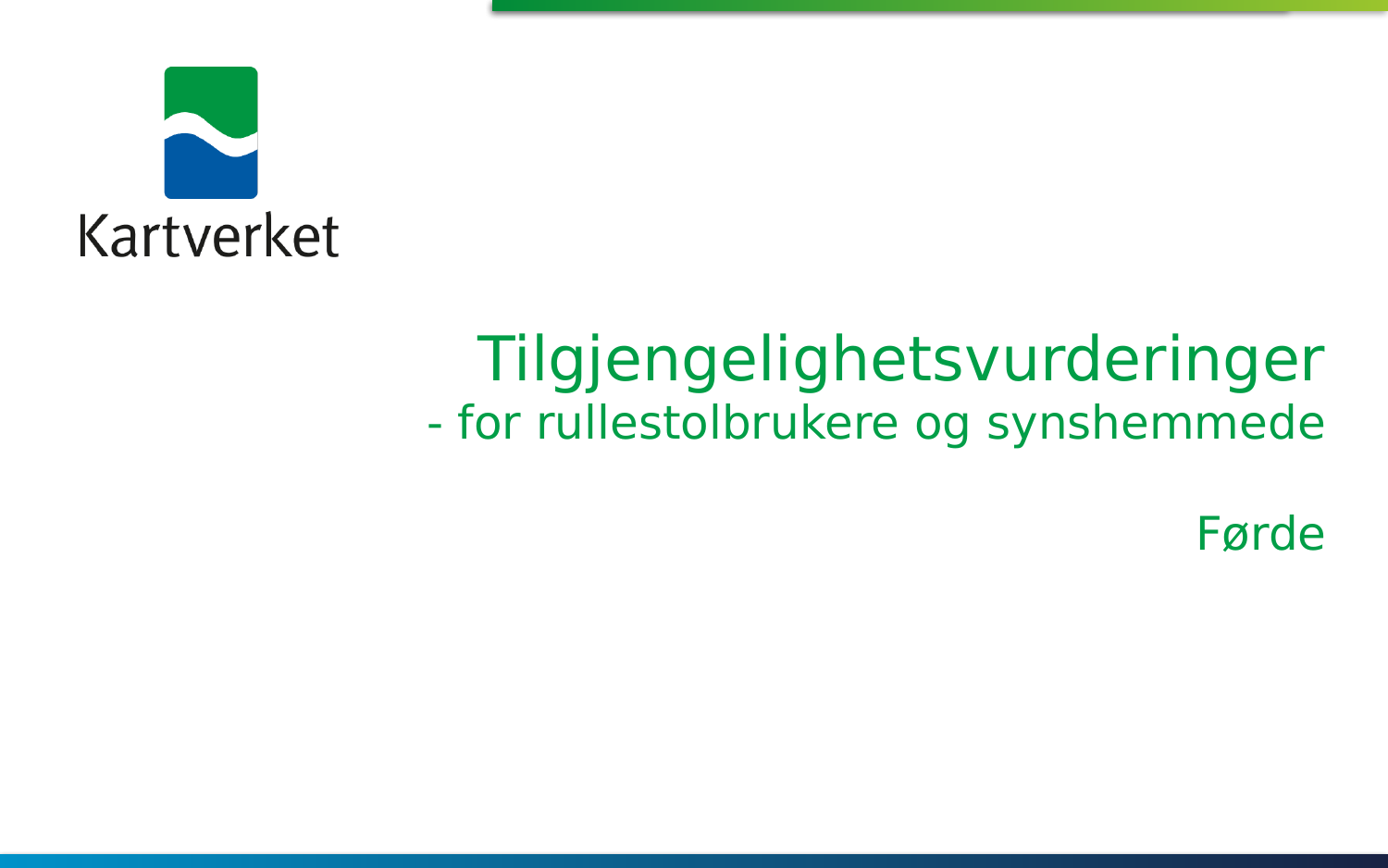

Tilgjengelighetsvurderinger
- for rullestolbrukere og synshemmede
Førde